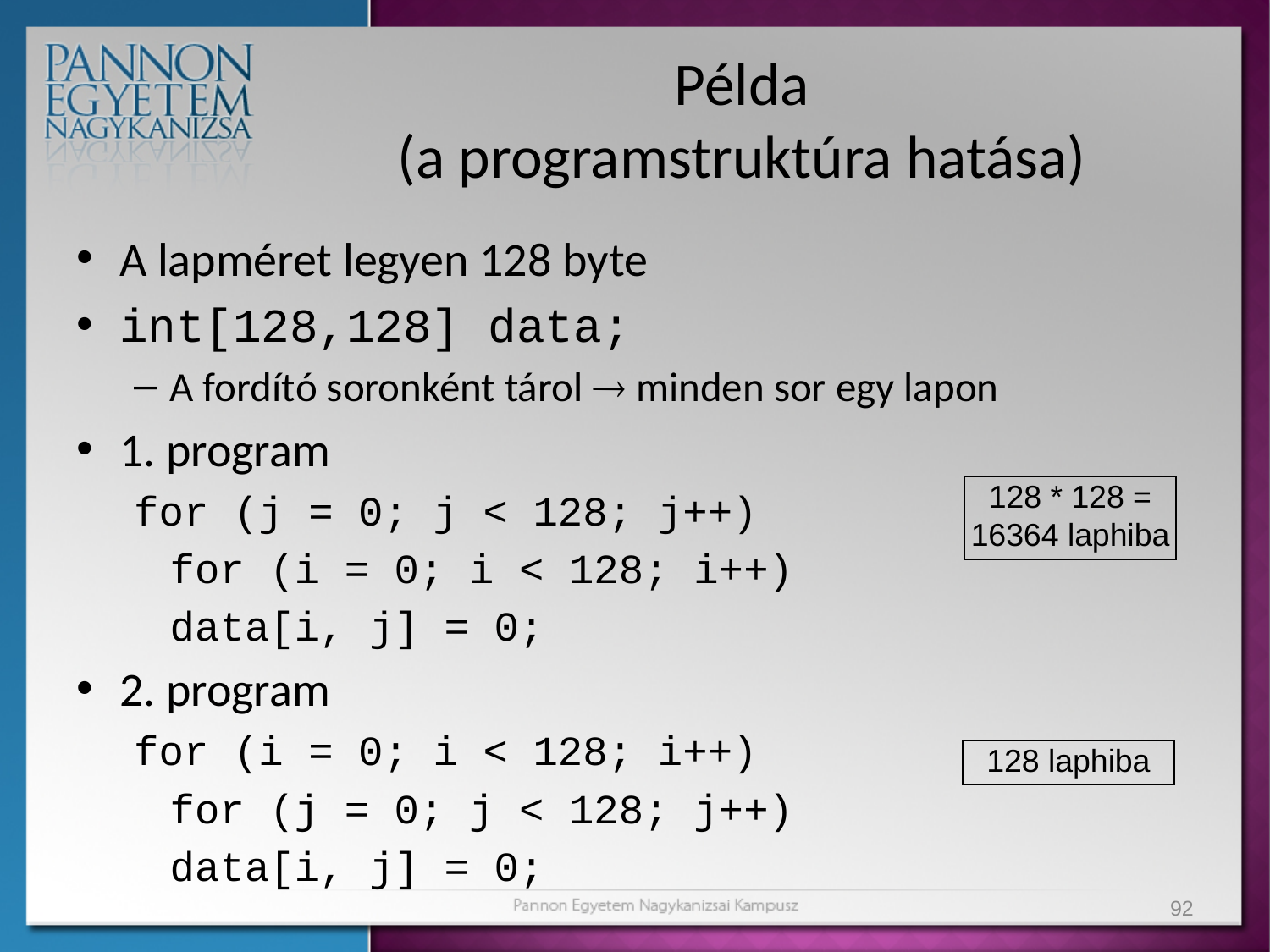

# Példa (a programstruktúra hatása)
A lapméret legyen 128 byte
int[128,128] data;
A fordító soronként tárol → minden sor egy lapon
1. program
for (j = 0; j < 128; j++)
	for (i = 0; i < 128; i++)
		data[i, j] = 0;
2. program
for (i = 0; i < 128; i++)
	for (j = 0; j < 128; j++)
		data[i, j] = 0;
128 * 128 = 16364 laphiba
128 laphiba
92